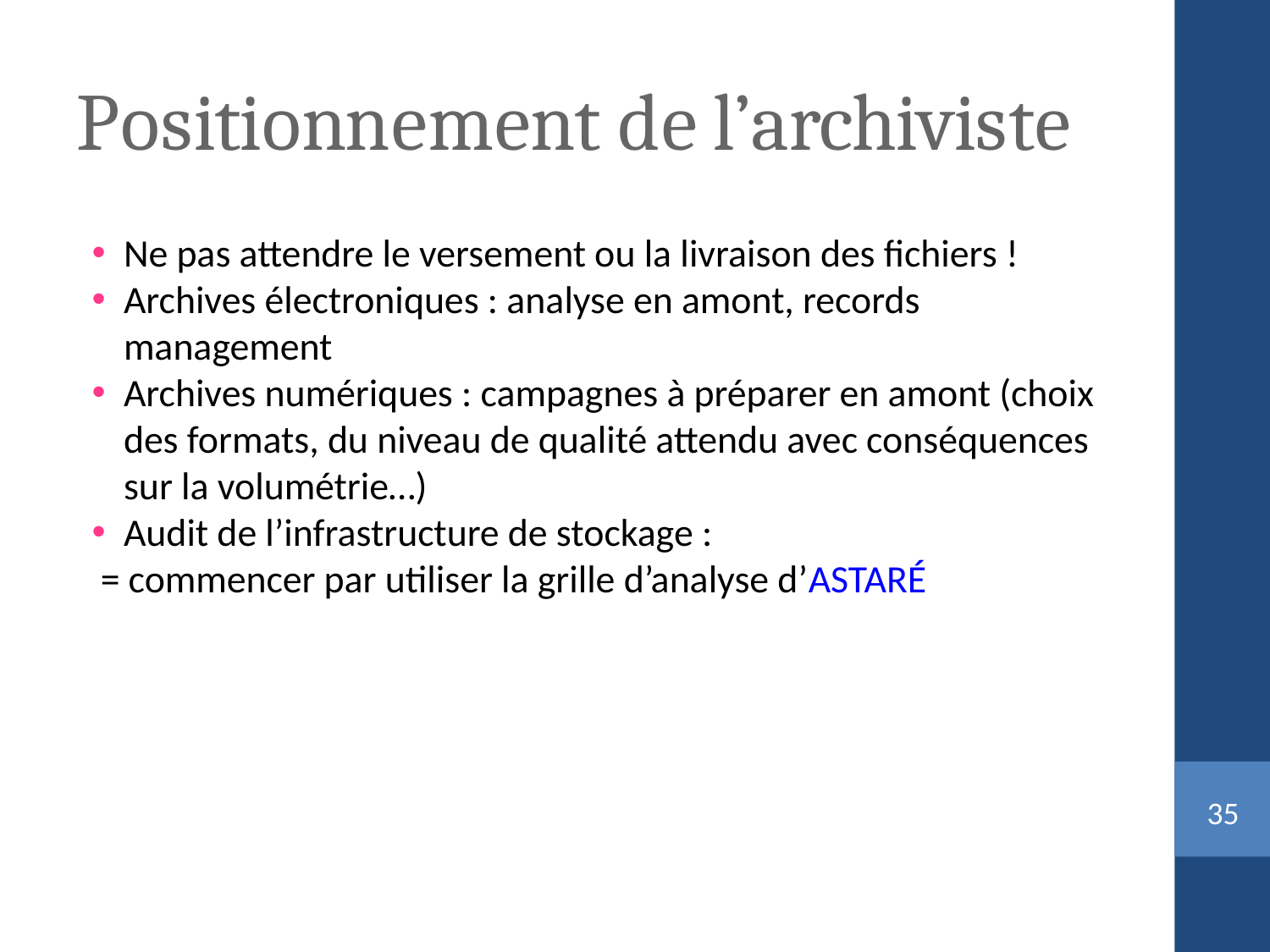

Positionnement de l’archiviste
Ne pas attendre le versement ou la livraison des fichiers !
Archives électroniques : analyse en amont, records management
Archives numériques : campagnes à préparer en amont (choix des formats, du niveau de qualité attendu avec conséquences sur la volumétrie…)
Audit de l’infrastructure de stockage :
 = commencer par utiliser la grille d’analyse d’ASTARÉ

35